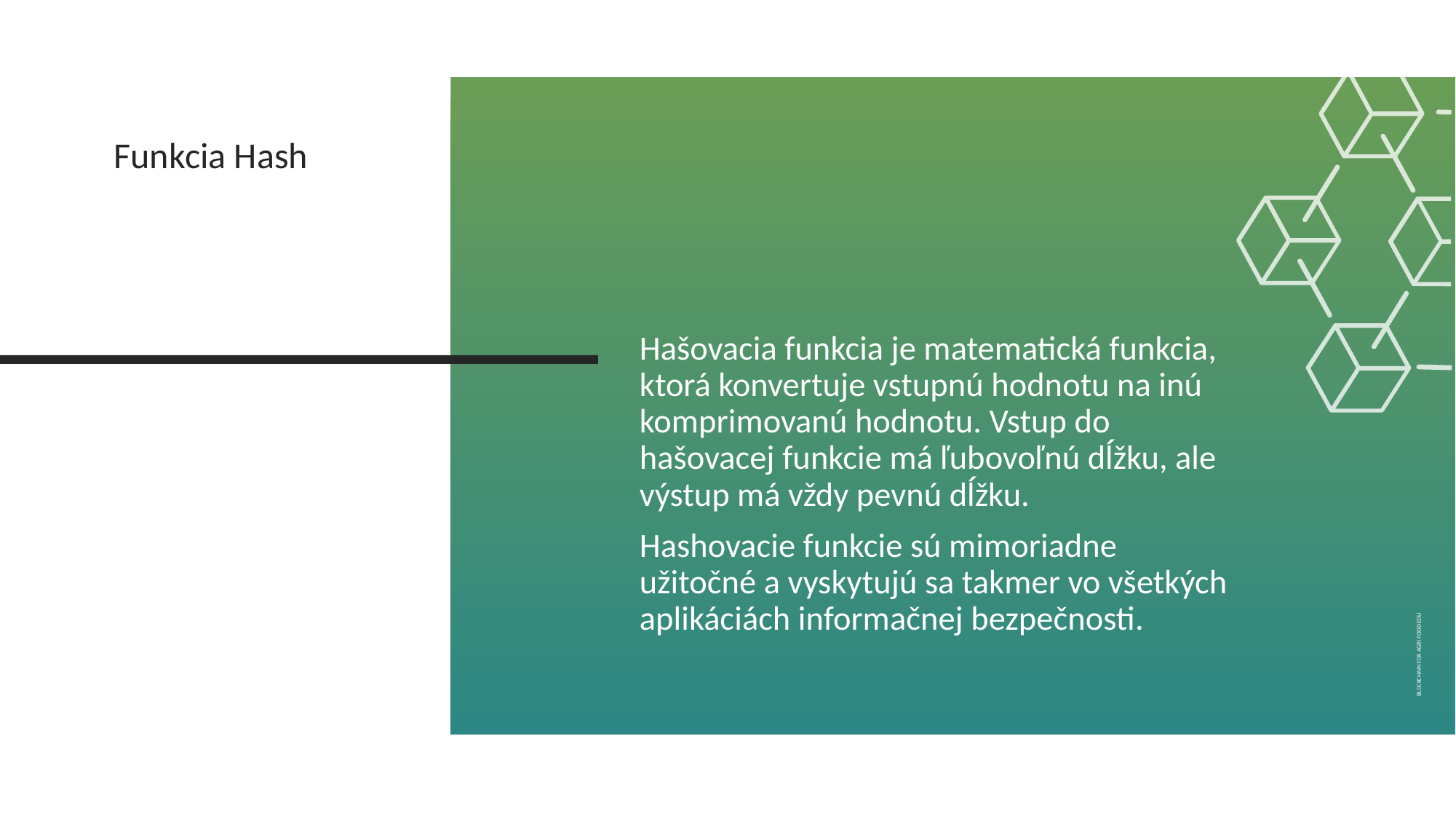

Funkcia Hash
Hašovacia funkcia je matematická funkcia, ktorá konvertuje vstupnú hodnotu na inú komprimovanú hodnotu. Vstup do hašovacej funkcie má ľubovoľnú dĺžku, ale výstup má vždy pevnú dĺžku.
Hashovacie funkcie sú mimoriadne užitočné a vyskytujú sa takmer vo všetkých aplikáciách informačnej bezpečnosti.